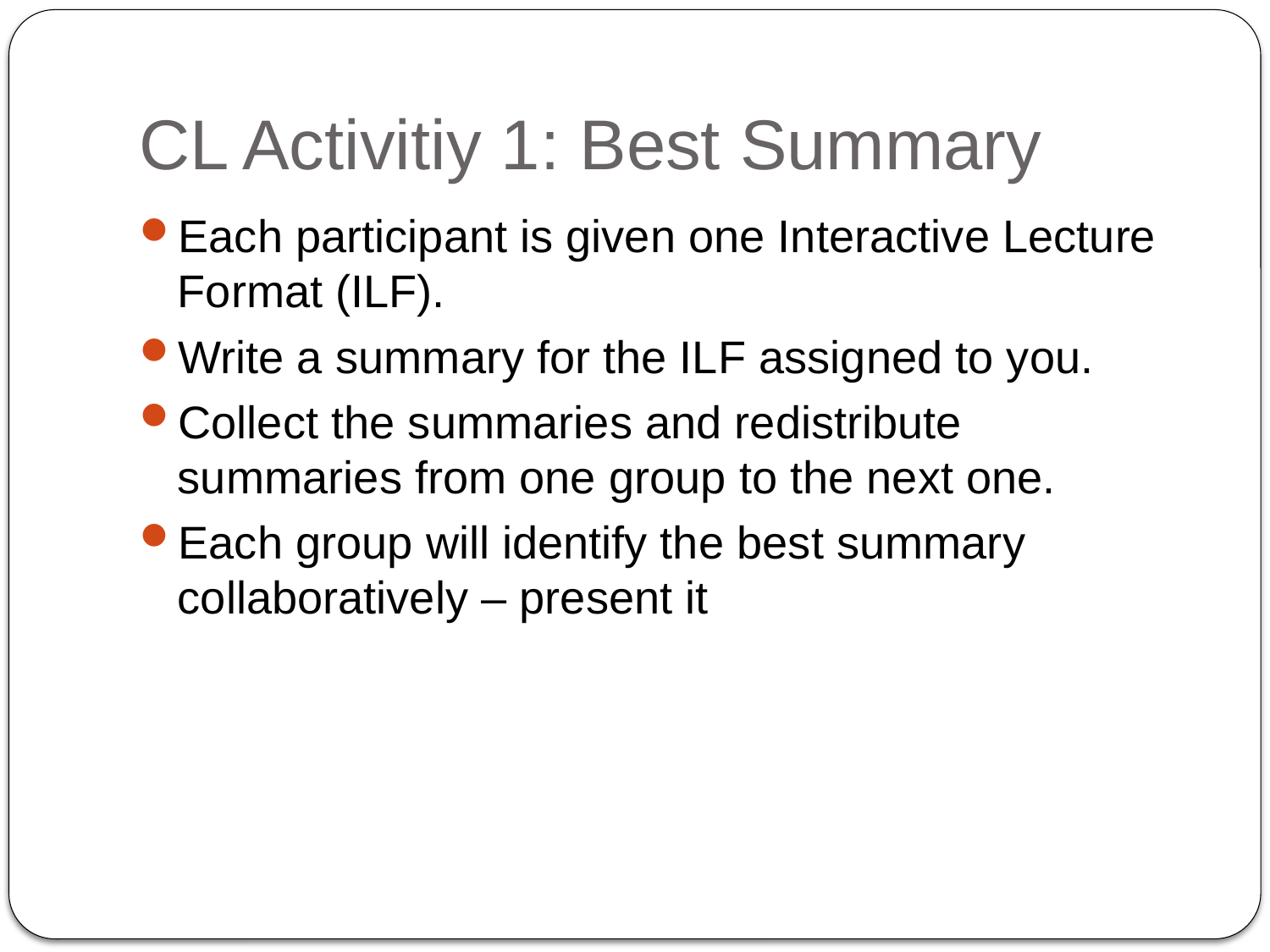

# CL Activitiy 1: Best Summary
Each participant is given one Interactive Lecture Format (ILF).
Write a summary for the ILF assigned to you.
Collect the summaries and redistribute summaries from one group to the next one.
Each group will identify the best summary collaboratively – present it